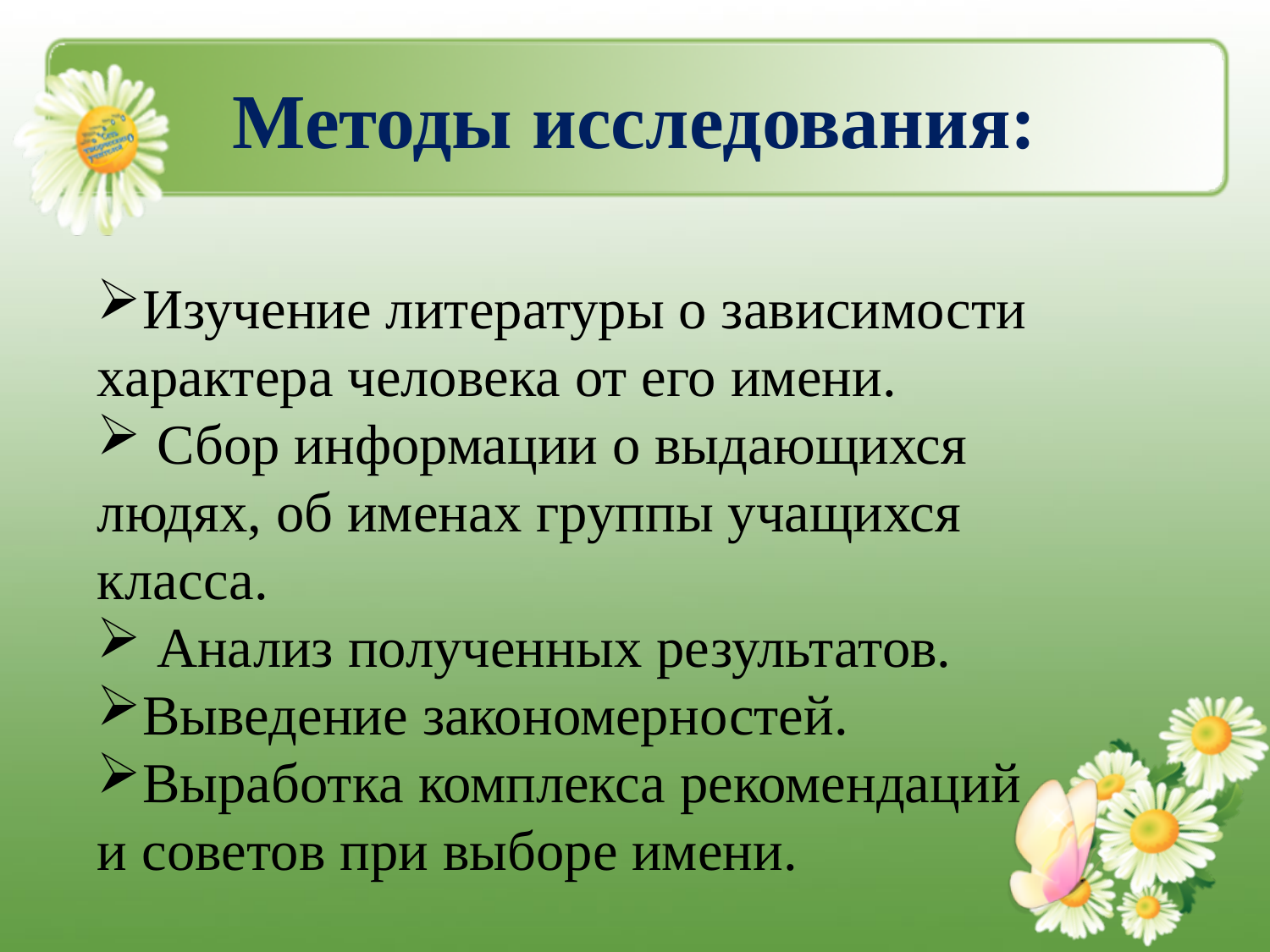

# Методы исследования:
Изучение литературы о зависимости характера человека от его имени.
 Сбор информации о выдающихся людях, об именах группы учащихся класса.
 Анализ полученных результатов.
Выведение закономерностей.
Выработка комплекса рекомендаций и советов при выборе имени.